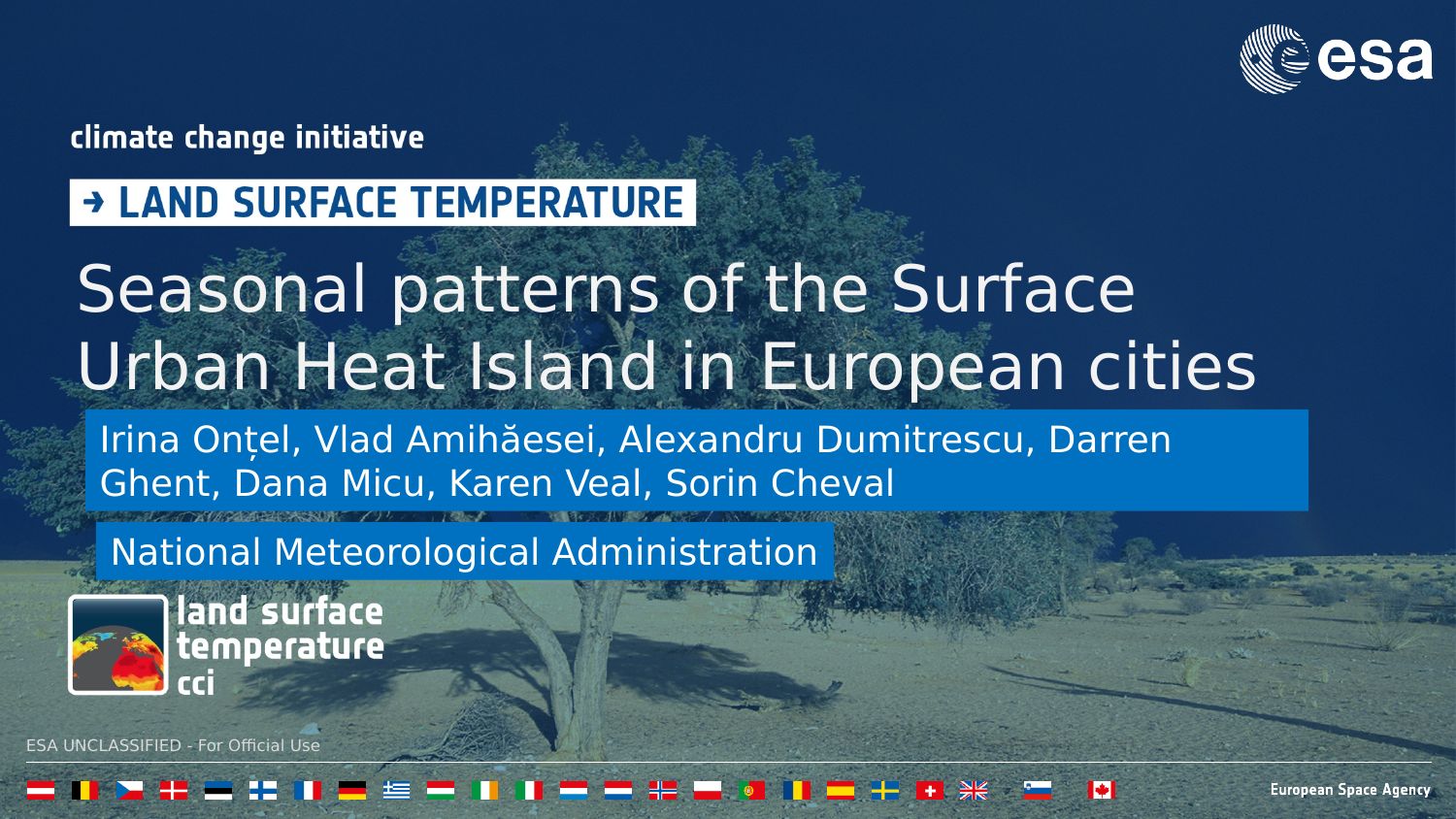

Seasonal patterns of the Surface Urban Heat Island in European cities
Irina Onțel, Vlad Amihăesei, Alexandru Dumitrescu, Darren Ghent, Dana Micu, Karen Veal, Sorin Cheval
National Meteorological Administration